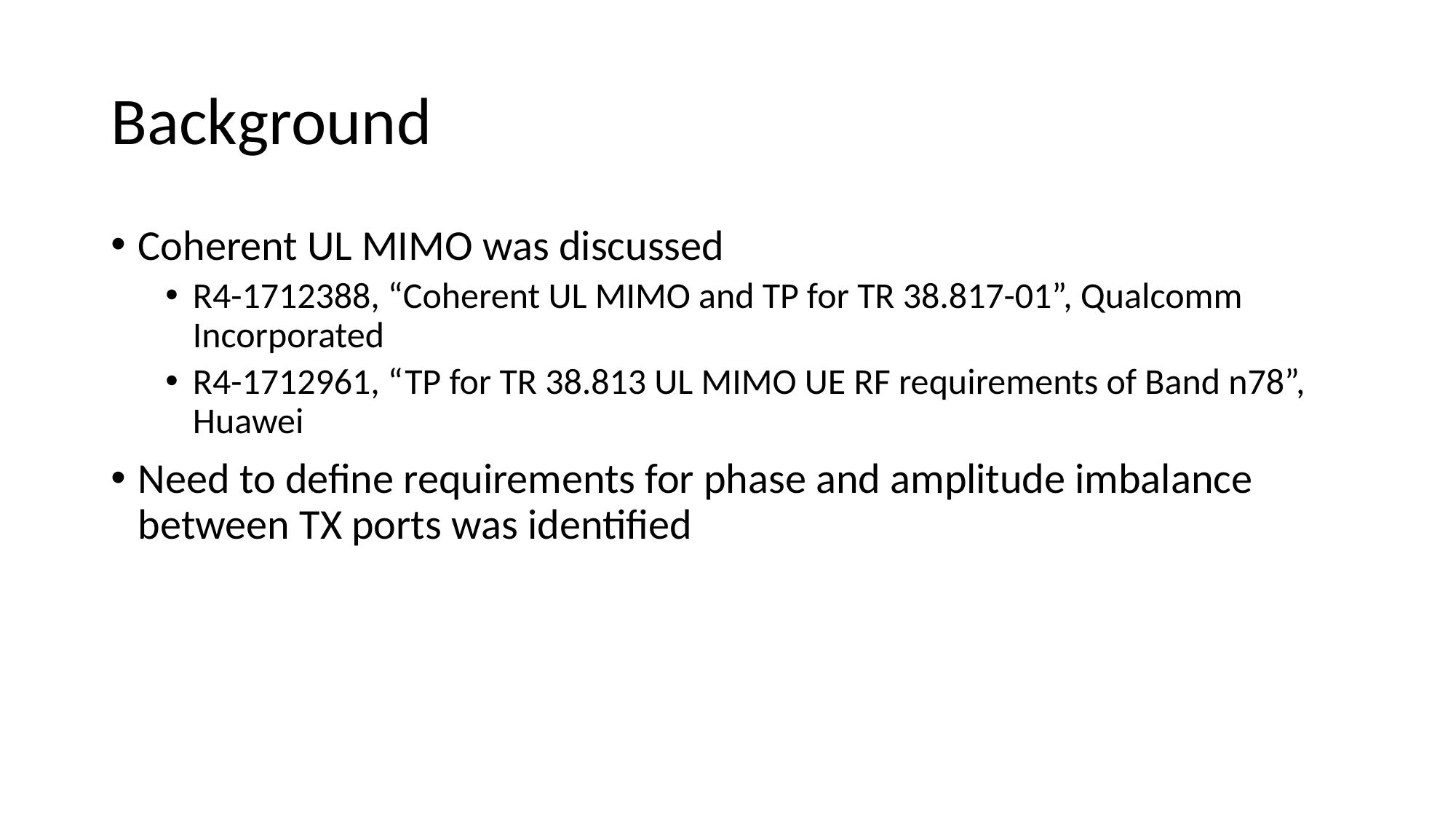

# Background
Coherent UL MIMO was discussed
R4-1712388, “Coherent UL MIMO and TP for TR 38.817-01”, Qualcomm Incorporated
R4-1712961, “TP for TR 38.813 UL MIMO UE RF requirements of Band n78”, Huawei
Need to define requirements for phase and amplitude imbalance between TX ports was identified